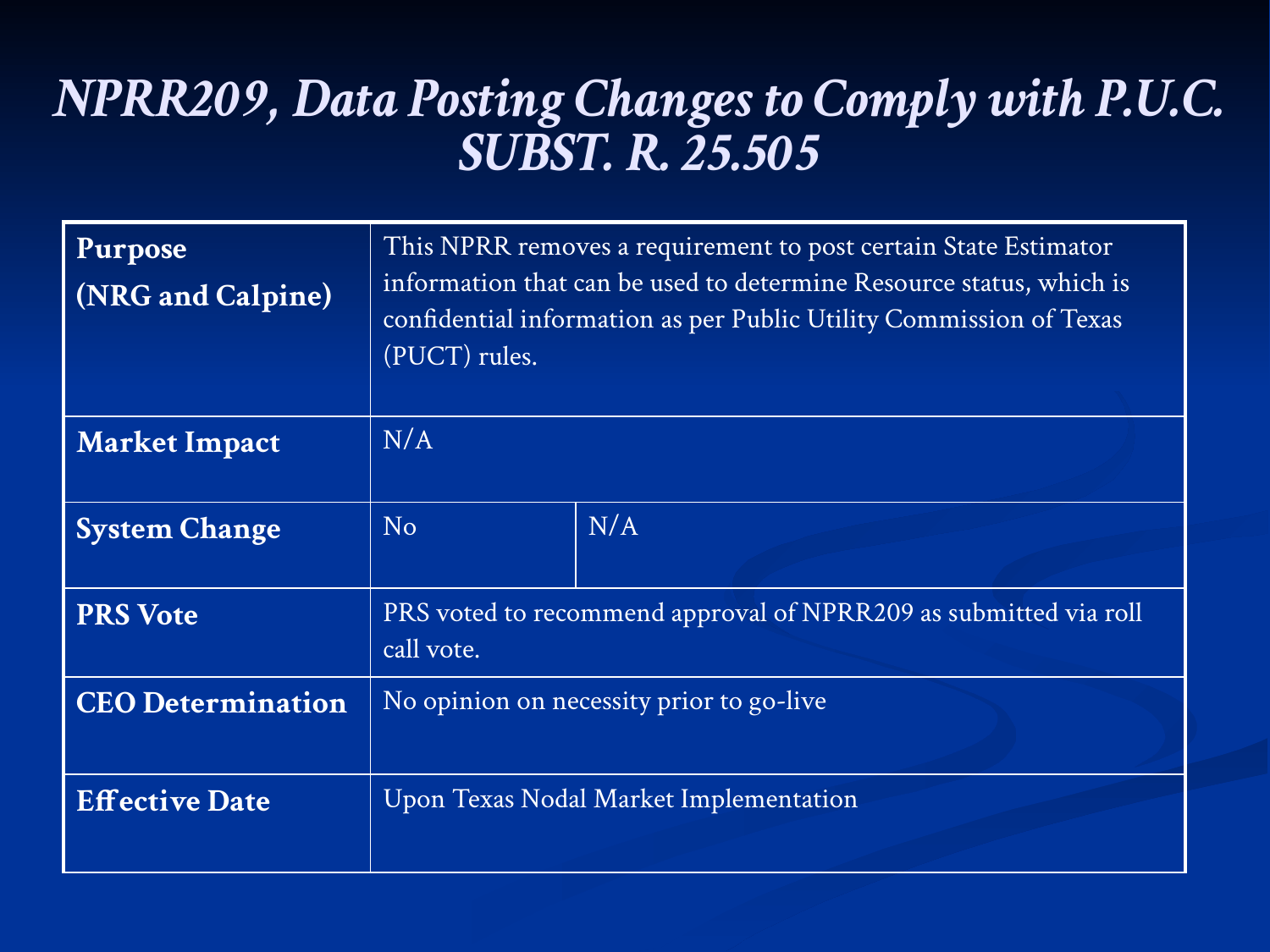

# NPRR209, Data Posting Changes to Comply with P.U.C. Subst. R. 25.505
| Purpose (NRG and Calpine) | This NPRR removes a requirement to post certain State Estimator information that can be used to determine Resource status, which is confidential information as per Public Utility Commission of Texas (PUCT) rules. |  |
| --- | --- | --- |
| Market Impact | N/A |  |
| System Change | No | N/A |
| PRS Vote | PRS voted to recommend approval of NPRR209 as submitted via roll call vote. |  |
| CEO Determination | No opinion on necessity prior to go-live |  |
| Effective Date | Upon Texas Nodal Market Implementation |  |